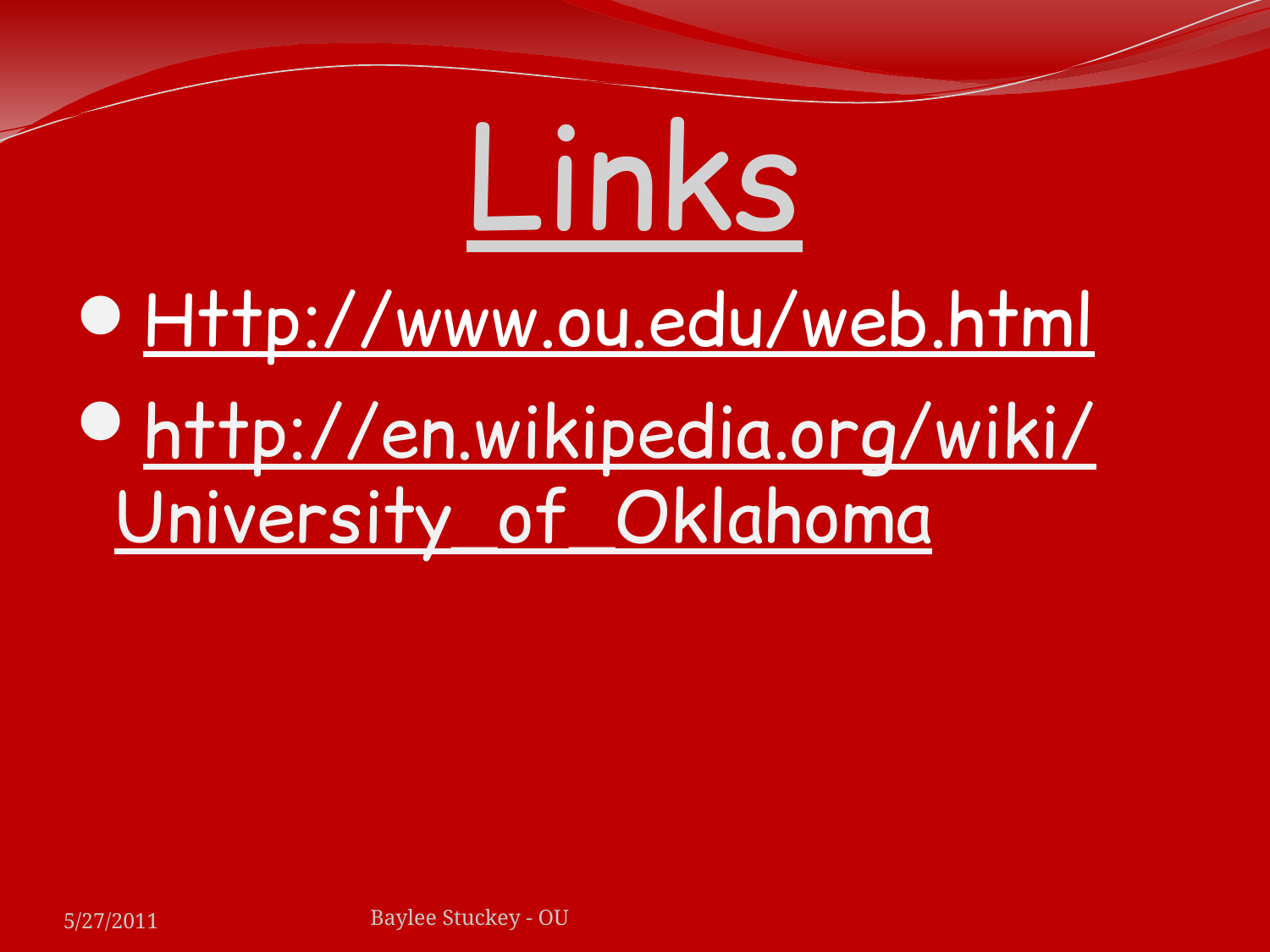

# Links
Http://www.ou.edu/web.html
http://en.wikipedia.org/wiki/University_of_Oklahoma
5/27/2011
Baylee Stuckey - OU